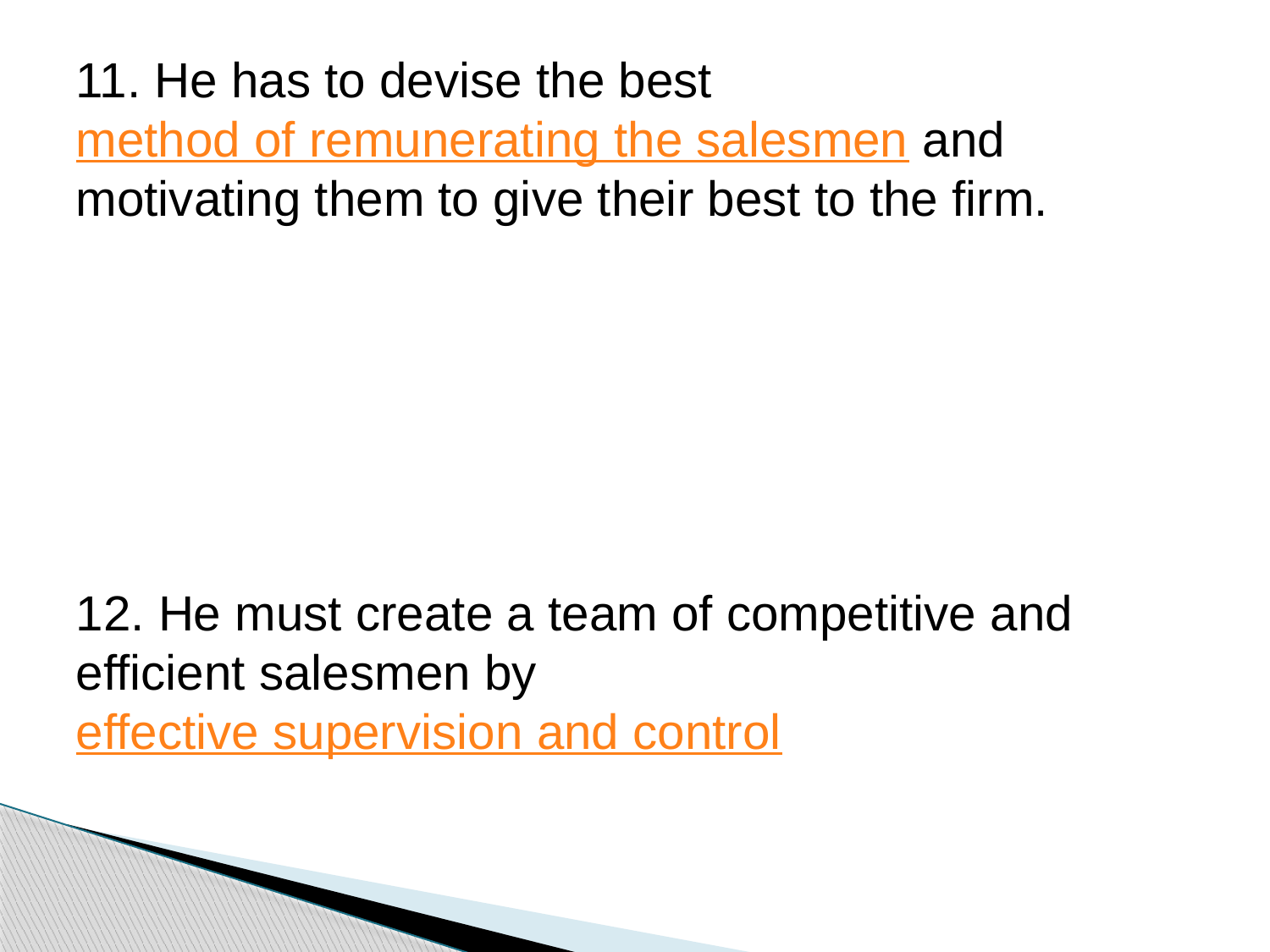

11. He has to devise the best method of remunerating the salesmen and motivating them to give their best to the firm.

12. He must create a team of competitive and efficient salesmen by effective supervision and control